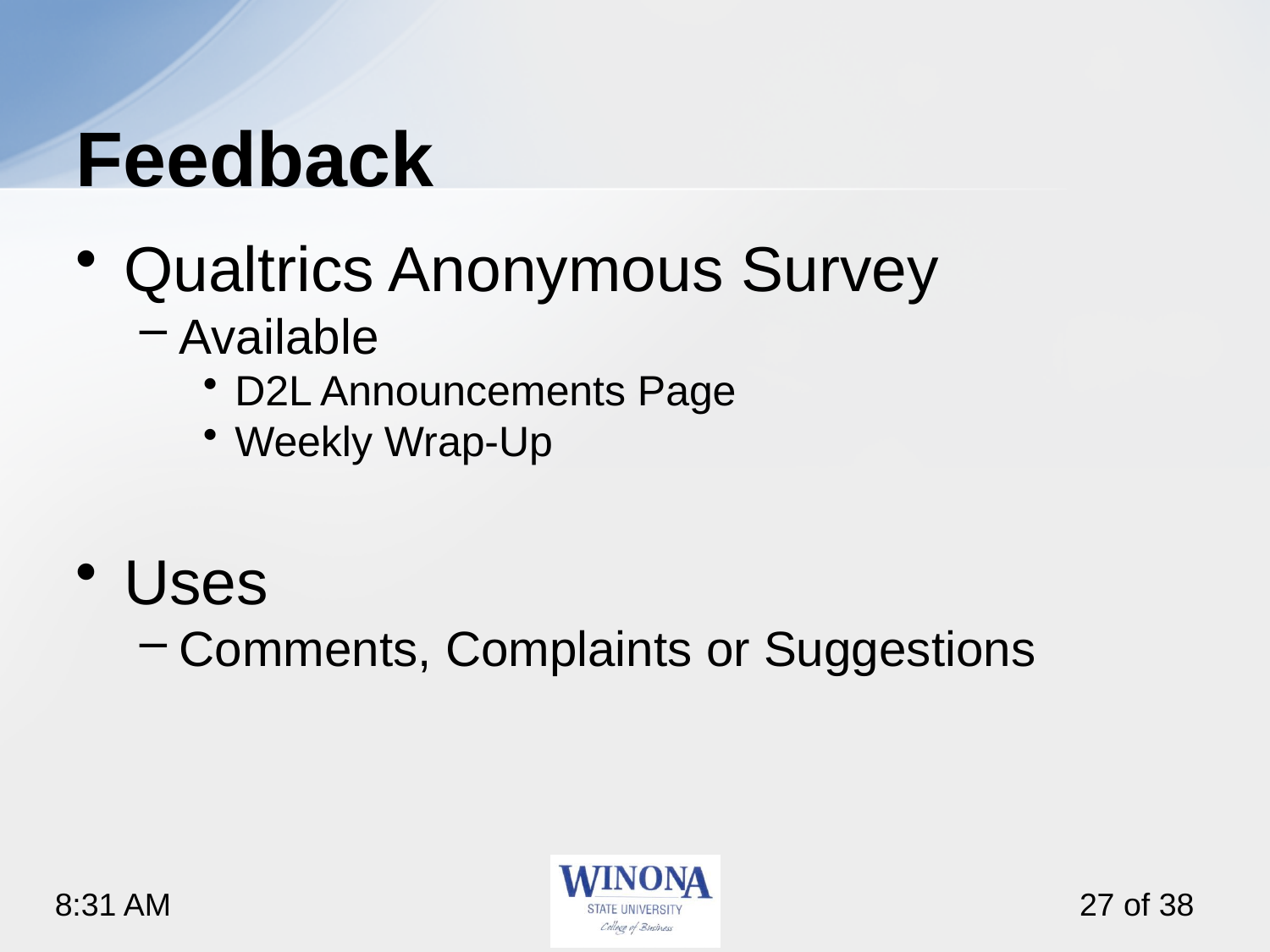

# Feedback
Qualtrics Anonymous Survey
Available
D2L Announcements Page
Weekly Wrap-Up

Uses
Comments, Complaints or Suggestions